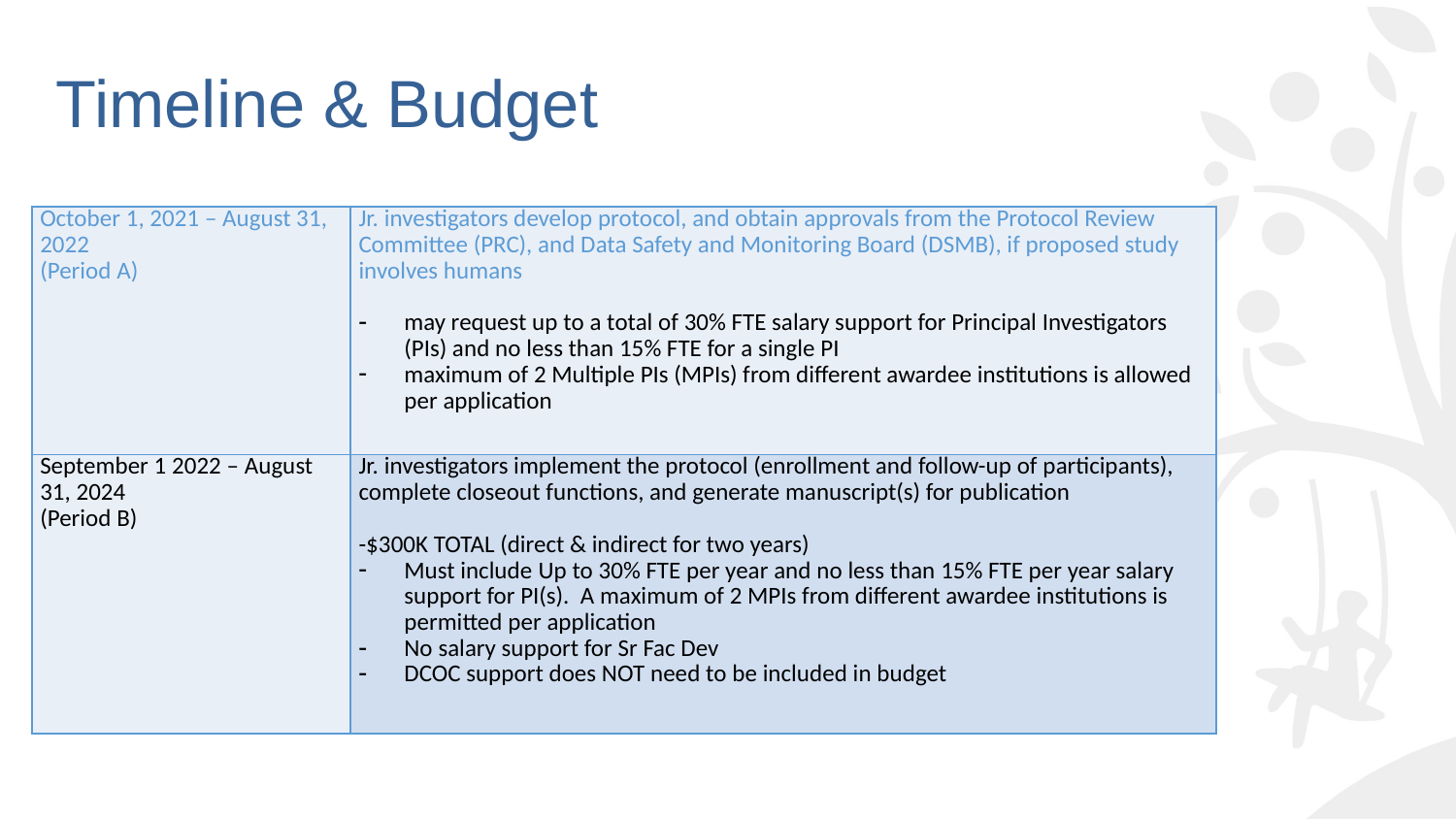

# Timeline & Budget
| October 1, 2021 – August 31, 2022 (Period A) | Jr. investigators develop protocol, and obtain approvals from the Protocol Review Committee (PRC), and Data Safety and Monitoring Board (DSMB), if proposed study involves humans may request up to a total of 30% FTE salary support for Principal Investigators (PIs) and no less than 15% FTE for a single PI maximum of 2 Multiple PIs (MPIs) from different awardee institutions is allowed per application |
| --- | --- |
| September 1 2022 – August 31, 2024 (Period B) | Jr. investigators implement the protocol (enrollment and follow-up of participants), complete closeout functions, and generate manuscript(s) for publication -$300K TOTAL (direct & indirect for two years) Must include Up to 30% FTE per year and no less than 15% FTE per year salary support for PI(s). A maximum of 2 MPIs from different awardee institutions is permitted per application No salary support for Sr Fac Dev DCOC support does NOT need to be included in budget |